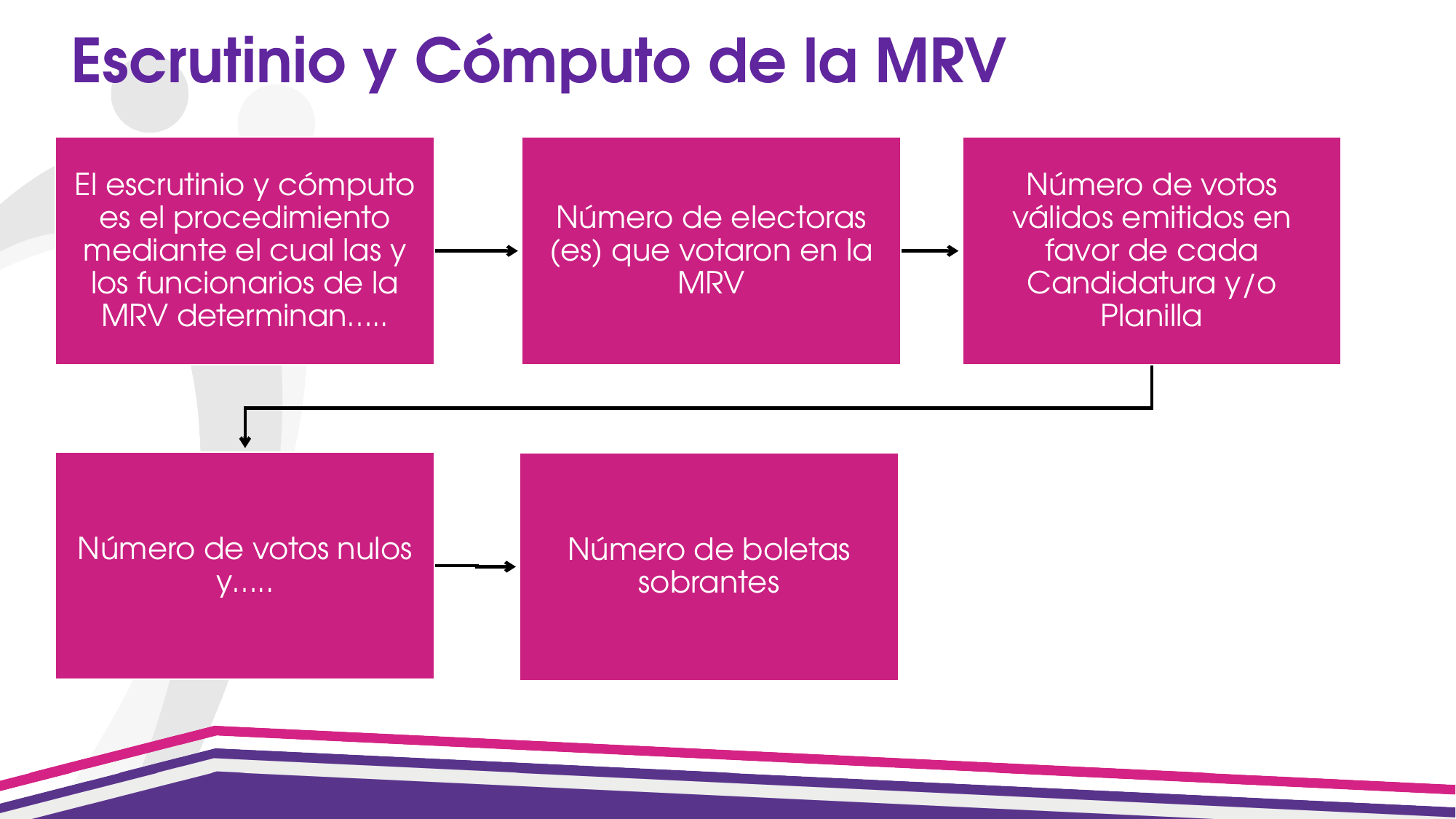

Escrutinio y Cómputo de la MRV

El escrutinio y cómputo es el procedimiento mediante el cual las y los funcionarios de la MRV determinan…..

Número de electoras (es) que votaron en la MRV

Número de votos válidos emitidos en favor de cada Candidatura y/o Planilla

Número de votos nulos y…..
Número de boletas sobrantes